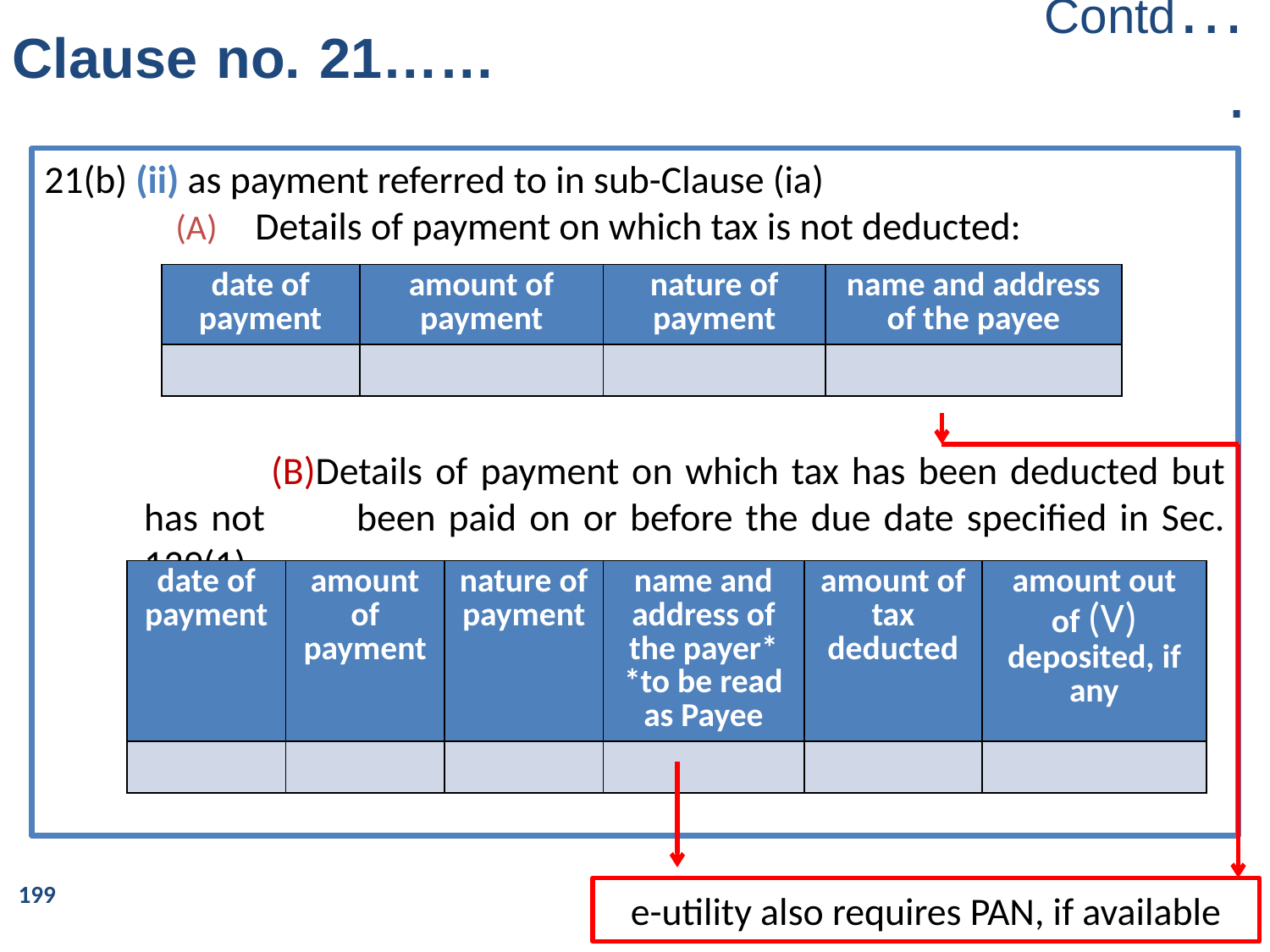

Contd….
Clause no. 21……
21(b) (ii) as payment referred to in sub-Clause (ia)
  Details of payment on which tax is not deducted:

		(B)Details of payment on which tax has been deducted but has not 	      been paid on or before the due date specified in Sec. 139(1).

| date of payment | amount of payment | nature of payment | name and address of the payee |
| --- | --- | --- | --- |
|  |  |  |  |
| date of payment | amount of payment | nature of payment | name and address of the payer\* \*to be read as Payee | amount of tax deducted | amount out of (V) deposited, if any |
| --- | --- | --- | --- | --- | --- |
|  |  |  |  |  |  |
199
e-utility also requires PAN, if available